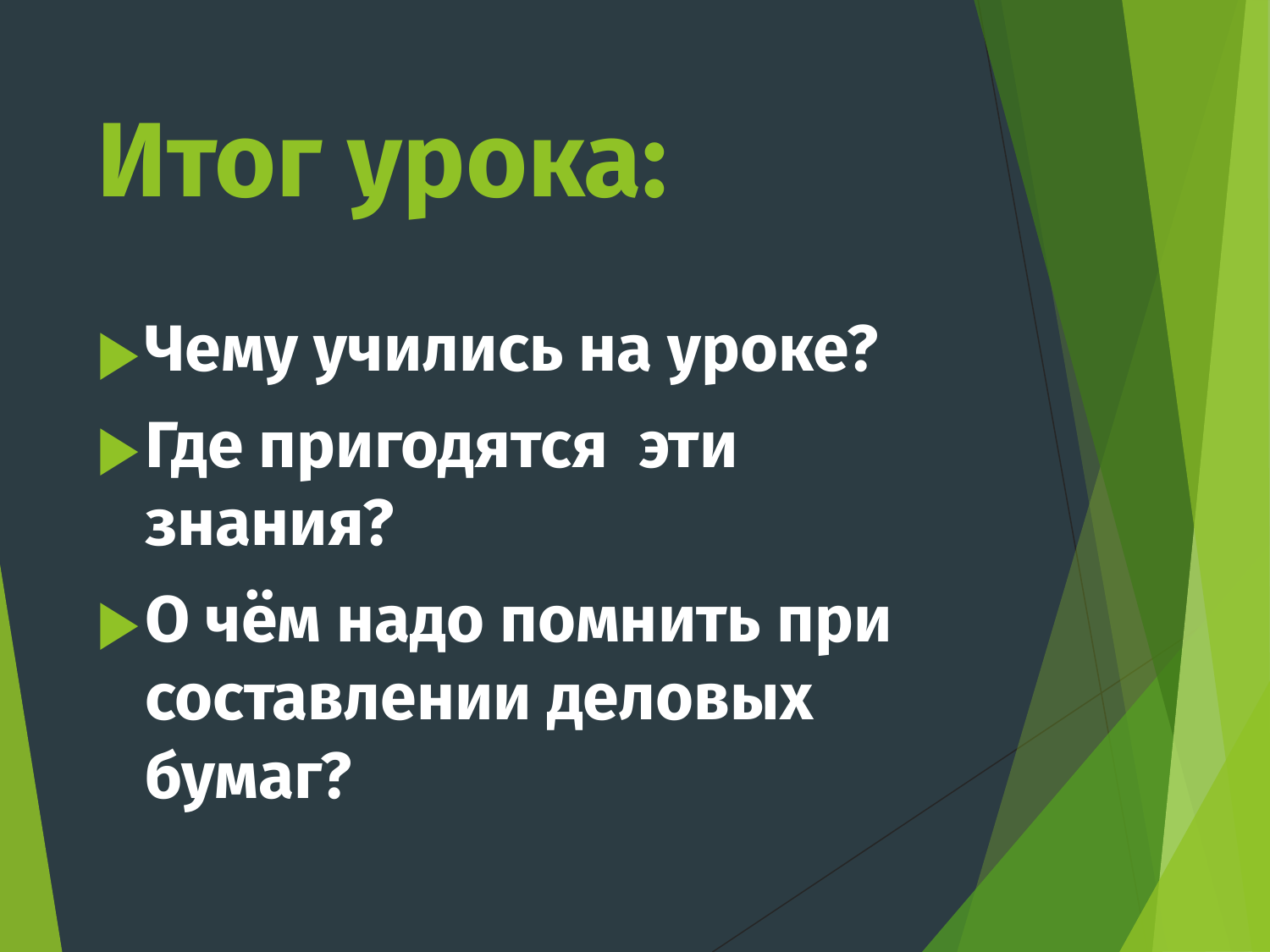

# Итог урока:
Чему учились на уроке?
Где пригодятся  эти знания?
О чём надо помнить при составлении деловых бумаг?